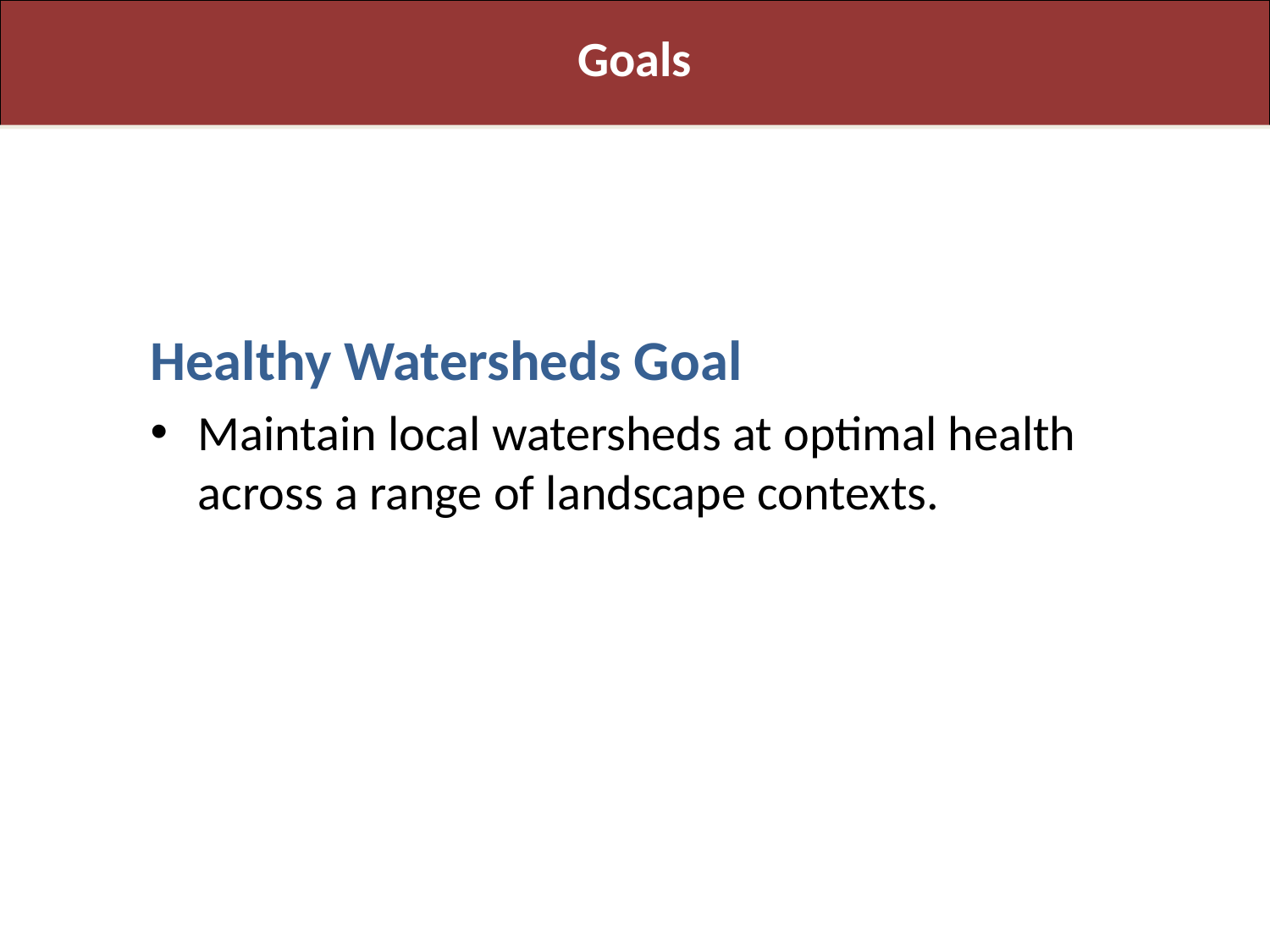

Goals
Healthy Watersheds Goal
Maintain local watersheds at optimal health across a range of landscape contexts.